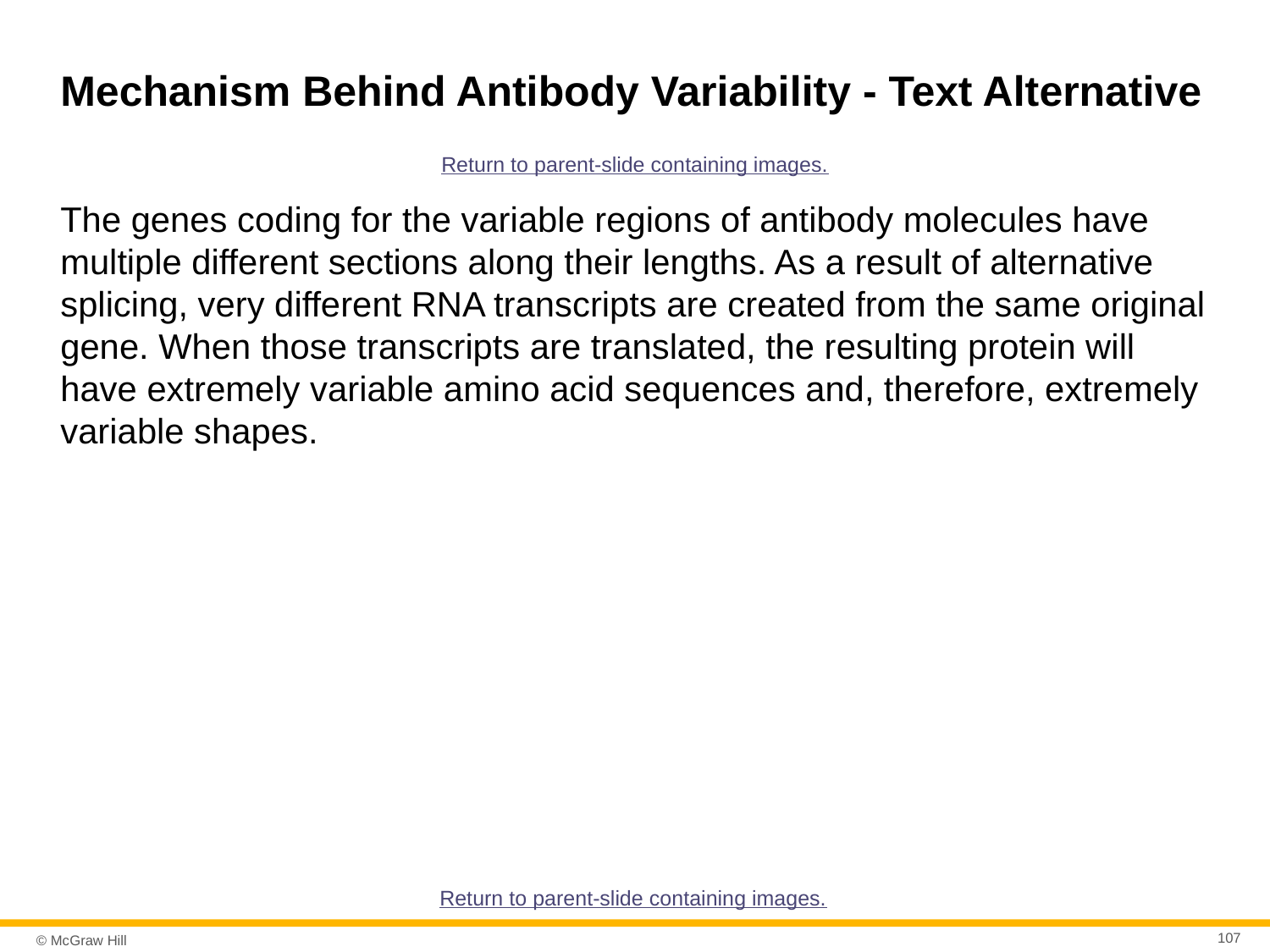

# Mechanism Behind Antibody Variability - Text Alternative
Return to parent-slide containing images.
The genes coding for the variable regions of antibody molecules have multiple different sections along their lengths. As a result of alternative splicing, very different RNA transcripts are created from the same original gene. When those transcripts are translated, the resulting protein will have extremely variable amino acid sequences and, therefore, extremely variable shapes.
Return to parent-slide containing images.